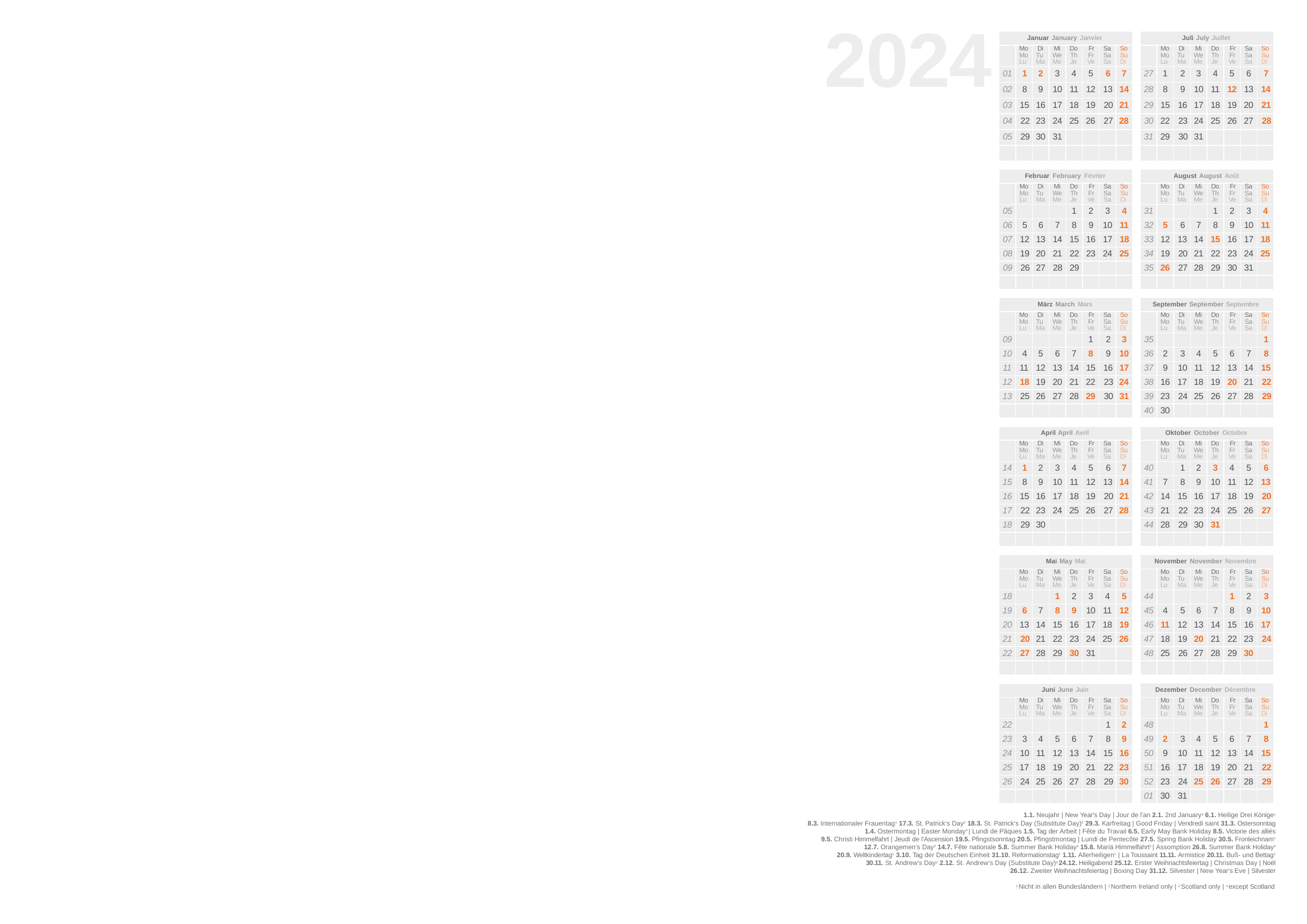

# 2024
| Januar January Janvier |  |  |  |  |  |  |  |
| --- | --- | --- | --- | --- | --- | --- | --- |
|  | Mo Mo Lu | Di Tu Ma | Mi We Me | Do Th Je | Fr Fr Ve | Sa Sa Sa | So Su Di |
| 01 | 1 | 2 | 3 | 4 | 5 | 6 | 7 |
| 02 | 8 | 9 | 10 | 11 | 12 | 13 | 14 |
| 03 | 15 | 16 | 17 | 18 | 19 | 20 | 21 |
| 04 | 22 | 23 | 24 | 25 | 26 | 27 | 28 |
| 05 | 29 | 30 | 31 |  |  |  |  |
|  |  |  |  |  |  |  |  |
| Juli July Juillet |  |  |  |  |  |  |  |
| --- | --- | --- | --- | --- | --- | --- | --- |
|  | Mo Mo Lu | Di Tu Ma | Mi We Me | Do Th Je | Fr Fr Ve | Sa Sa Sa | So Su Di |
| 27 | 1 | 2 | 3 | 4 | 5 | 6 | 7 |
| 28 | 8 | 9 | 10 | 11 | 12 | 13 | 14 |
| 29 | 15 | 16 | 17 | 18 | 19 | 20 | 21 |
| 30 | 22 | 23 | 24 | 25 | 26 | 27 | 28 |
| 31 | 29 | 30 | 31 |  |  |  |  |
|  |  |  |  |  |  |  |  |
| Februar February Février |  |  |  |  |  |  |  |
| --- | --- | --- | --- | --- | --- | --- | --- |
|  | Mo Mo Lu | Di Tu Ma | Mi We Me | Do Th Je | Fr Fr Ve | Sa Sa Sa | So Su Di |
| 05 |  |  |  | 1 | 2 | 3 | 4 |
| 06 | 5 | 6 | 7 | 8 | 9 | 10 | 11 |
| 07 | 12 | 13 | 14 | 15 | 16 | 17 | 18 |
| 08 | 19 | 20 | 21 | 22 | 23 | 24 | 25 |
| 09 | 26 | 27 | 28 | 29 |  |  |  |
|  |  |  |  |  |  |  |  |
| August August Août |  |  |  |  |  |  |  |
| --- | --- | --- | --- | --- | --- | --- | --- |
|  | Mo Mo Lu | Di Tu Ma | Mi We Me | Do Th Je | Fr Fr Ve | Sa Sa Sa | So Su Di |
| 31 |  |  |  | 1 | 2 | 3 | 4 |
| 32 | 5 | 6 | 7 | 8 | 9 | 10 | 11 |
| 33 | 12 | 13 | 14 | 15 | 16 | 17 | 18 |
| 34 | 19 | 20 | 21 | 22 | 23 | 24 | 25 |
| 35 | 26 | 27 | 28 | 29 | 30 | 31 |  |
|  |  |  |  |  |  |  |  |
| März March Mars |  |  |  |  |  |  |  |
| --- | --- | --- | --- | --- | --- | --- | --- |
|  | Mo Mo Lu | Di Tu Ma | Mi We Me | Do Th Je | Fr Fr Ve | Sa Sa Sa | So Su Di |
| 09 |  |  |  |  | 1 | 2 | 3 |
| 10 | 4 | 5 | 6 | 7 | 8 | 9 | 10 |
| 11 | 11 | 12 | 13 | 14 | 15 | 16 | 17 |
| 12 | 18 | 19 | 20 | 21 | 22 | 23 | 24 |
| 13 | 25 | 26 | 27 | 28 | 29 | 30 | 31 |
|  |  |  |  |  |  |  |  |
| September September Septembre |  |  |  |  |  |  |  |
| --- | --- | --- | --- | --- | --- | --- | --- |
|  | Mo Mo Lu | Di Tu Ma | Mi We Me | Do Th Je | Fr Fr Ve | Sa Sa Sa | So Su Di |
| 35 |  |  |  |  |  |  | 1 |
| 36 | 2 | 3 | 4 | 5 | 6 | 7 | 8 |
| 37 | 9 | 10 | 11 | 12 | 13 | 14 | 15 |
| 38 | 16 | 17 | 18 | 19 | 20 | 21 | 22 |
| 39 | 23 | 24 | 25 | 26 | 27 | 28 | 29 |
| 40 | 30 |  |  |  |  |  |  |
| April April Avril |  |  |  |  |  |  |  |
| --- | --- | --- | --- | --- | --- | --- | --- |
|  | Mo Mo Lu | Di Tu Ma | Mi We Me | Do Th Je | Fr Fr Ve | Sa Sa Sa | So Su Di |
| 14 | 1 | 2 | 3 | 4 | 5 | 6 | 7 |
| 15 | 8 | 9 | 10 | 11 | 12 | 13 | 14 |
| 16 | 15 | 16 | 17 | 18 | 19 | 20 | 21 |
| 17 | 22 | 23 | 24 | 25 | 26 | 27 | 28 |
| 18 | 29 | 30 |  |  |  |  |  |
|  |  |  |  |  |  |  |  |
| Oktober October Octobre |  |  |  |  |  |  |  |
| --- | --- | --- | --- | --- | --- | --- | --- |
|  | Mo Mo Lu | Di Tu Ma | Mi We Me | Do Th Je | Fr Fr Ve | Sa Sa Sa | So Su Di |
| 40 |  | 1 | 2 | 3 | 4 | 5 | 6 |
| 41 | 7 | 8 | 9 | 10 | 11 | 12 | 13 |
| 42 | 14 | 15 | 16 | 17 | 18 | 19 | 20 |
| 43 | 21 | 22 | 23 | 24 | 25 | 26 | 27 |
| 44 | 28 | 29 | 30 | 31 |  |  |  |
|  |  |  |  |  |  |  |  |
| Mai May Mai |  |  |  |  |  |  |  |
| --- | --- | --- | --- | --- | --- | --- | --- |
|  | Mo Mo Lu | Di Tu Ma | Mi We Me | Do Th Je | Fr Fr Ve | Sa Sa Sa | So Su Di |
| 18 |  |  | 1 | 2 | 3 | 4 | 5 |
| 19 | 6 | 7 | 8 | 9 | 10 | 11 | 12 |
| 20 | 13 | 14 | 15 | 16 | 17 | 18 | 19 |
| 21 | 20 | 21 | 22 | 23 | 24 | 25 | 26 |
| 22 | 27 | 28 | 29 | 30 | 31 |  |  |
|  |  |  |  |  |  |  |  |
| November November Novembre |  |  |  |  |  |  |  |
| --- | --- | --- | --- | --- | --- | --- | --- |
|  | Mo Mo Lu | Di Tu Ma | Mi We Me | Do Th Je | Fr Fr Ve | Sa Sa Sa | So Su Di |
| 44 |  |  |  |  | 1 | 2 | 3 |
| 45 | 4 | 5 | 6 | 7 | 8 | 9 | 10 |
| 46 | 11 | 12 | 13 | 14 | 15 | 16 | 17 |
| 47 | 18 | 19 | 20 | 21 | 22 | 23 | 24 |
| 48 | 25 | 26 | 27 | 28 | 29 | 30 |  |
|  |  |  |  |  |  |  |  |
| Dezember December Décembre |  |  |  |  |  |  |  |
| --- | --- | --- | --- | --- | --- | --- | --- |
|  | Mo Mo Lu | Di Tu Ma | Mi We Me | Do Th Je | Fr Fr Ve | Sa Sa Sa | So Su Di |
| 48 |  |  |  |  |  |  | 1 |
| 49 | 2 | 3 | 4 | 5 | 6 | 7 | 8 |
| 50 | 9 | 10 | 11 | 12 | 13 | 14 | 15 |
| 51 | 16 | 17 | 18 | 19 | 20 | 21 | 22 |
| 52 | 23 | 24 | 25 | 26 | 27 | 28 | 29 |
| 01 | 30 | 31 |  |  |  |  |  |
| Juni June Juin |  |  |  |  |  |  |  |
| --- | --- | --- | --- | --- | --- | --- | --- |
|  | Mo Mo Lu | Di Tu Ma | Mi We Me | Do Th Je | Fr Fr Ve | Sa Sa Sa | So Su Di |
| 22 |  |  |  |  |  | 1 | 2 |
| 23 | 3 | 4 | 5 | 6 | 7 | 8 | 9 |
| 24 | 10 | 11 | 12 | 13 | 14 | 15 | 16 |
| 25 | 17 | 18 | 19 | 20 | 21 | 22 | 23 |
| 26 | 24 | 25 | 26 | 27 | 28 | 29 | 30 |
|  |  |  |  |  |  |  |  |
1.1. Neujahr | New Year's Day | Jour de l'an 2.1. 2nd January3 6.1. Heilige Drei Könige1
8.3. Internationaler Frauentag1 17.3. St. Patrick‘s Day2 18.3. St. Patrick‘s Day (Substitute Day)2 29.3. Karfreitag | Good Friday | Vendredi saint 31.3. Ostersonntag
1.4. Ostermontag | Easter Monday4 | Lundi de Pâques 1.5. Tag der Arbeit | Fête du Travail 6.5. Early May Bank Holiday 8.5. Victorie des alliés
9.5. Christi Himmelfahrt | Jeudi de l‘Ascension 19.5. Pfingstsonntag 20.5. Pfingstmontag | Lundi de Pentecôte 27.5. Spring Bank Holiday 30.5. Fronleichnam1
12.7. Orangemen‘s Day2 14.7. Fête nationale 5.8. Summer Bank Holiday3 15.8. Mariä Himmelfahrt1 | Assomption 26.8. Summer Bank Holiday4
20.9. Weltkindertag1 3.10. Tag der Deutschen Einheit 31.10. Reformationstag1 1.11. Allerheiligen1 | La Toussaint 11.11. Armistice 20.11. Buß- und Bettag1
30.11. St. Andrew‘s Day3 2.12. St. Andrew‘s Day (Substitute Day)3 24.12. Heiligabend 25.12. Erster Weihnachtsfeiertag | Christmas Day | Noël
26.12. Zweiter Weihnachtsfeiertag | Boxing Day 31.12. Silvester | New Year‘s Eve | Silvester

1 Nicht in allen Bundesländern | 2 Northern Ireland only | 3 Scotland only | 4 except Scotland